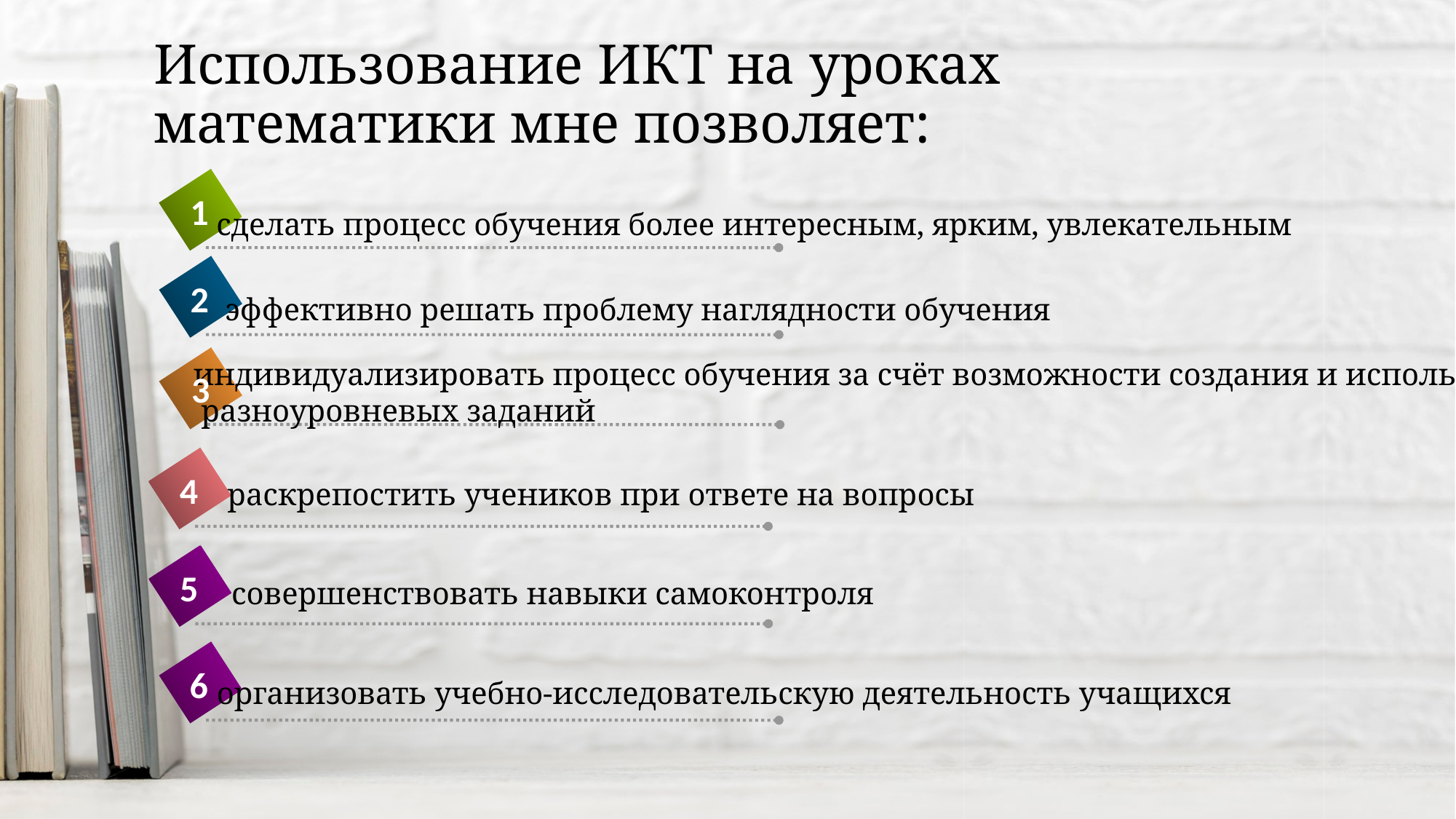

# Использование ИКТ на уроках математики мне позволяет:

1
 сделать процесс обучения более интересным, ярким, увлекательным

2
эффективно решать проблему наглядности обучения

индивидуализировать процесс обучения за счёт возможности создания и использования
 разноуровневых заданий

3

4
раскрепостить учеников при ответе на вопросы

5
совершенствовать навыки самоконтроля

6
организовать учебно-исследовательскую деятельность учащихся